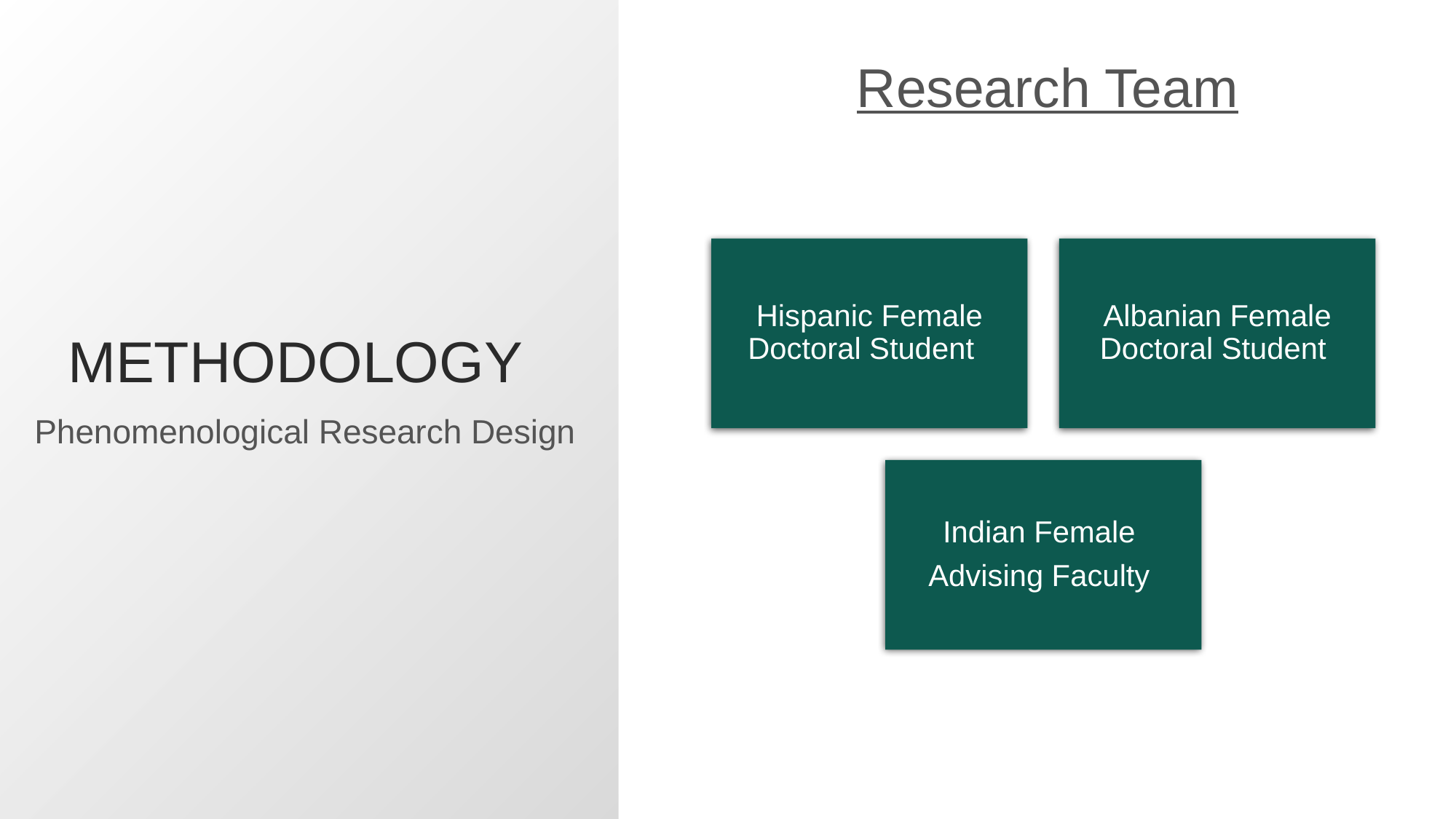

Research Team

Hispanic Female Doctoral Student
Albanian Female Doctoral Student
Indian Female
Advising Faculty
# Methodology
Phenomenological Research Design